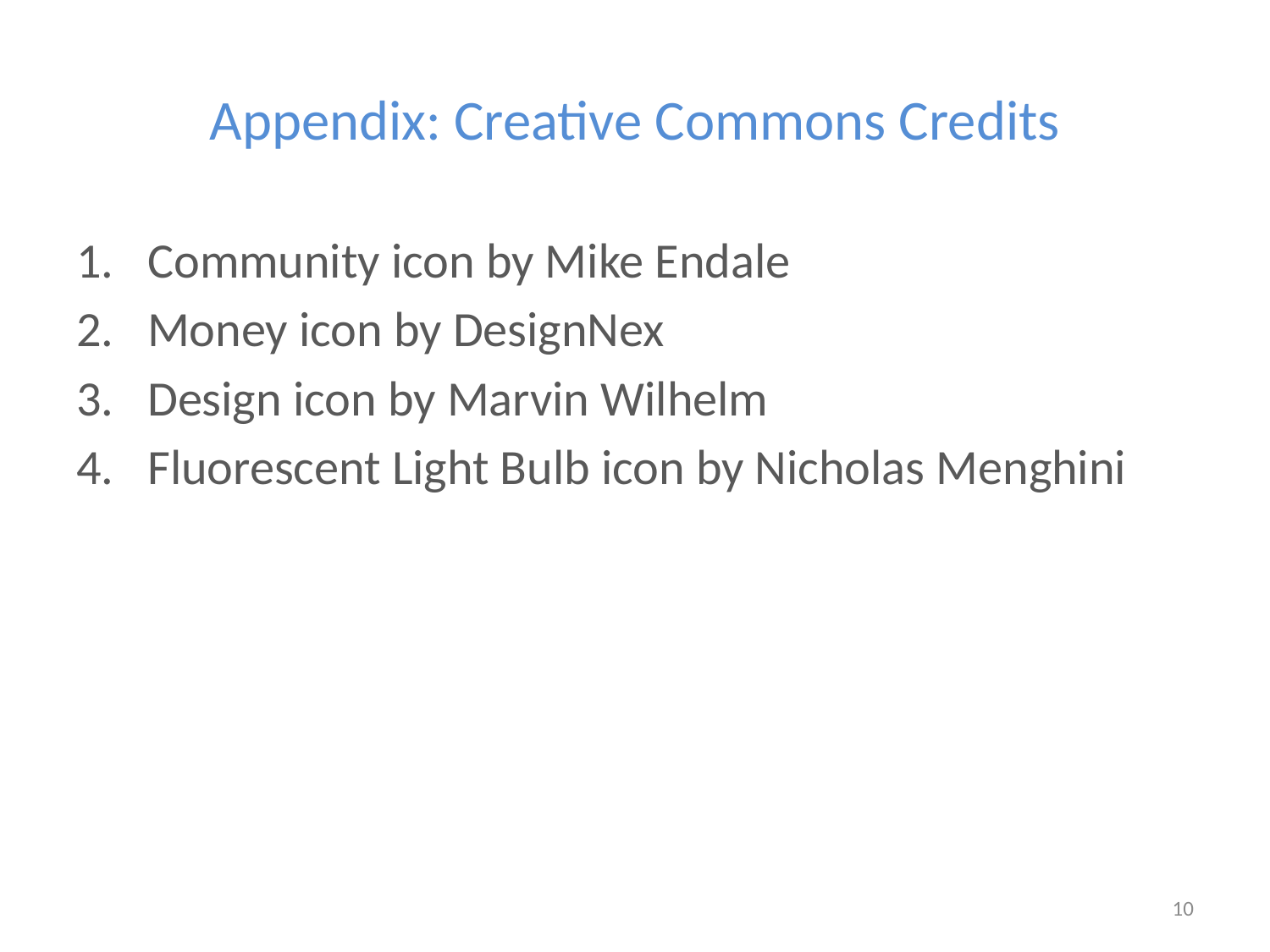

# Appendix: Creative Commons Credits
Community icon by Mike Endale
Money icon by DesignNex
Design icon by Marvin Wilhelm
Fluorescent Light Bulb icon by Nicholas Menghini
10